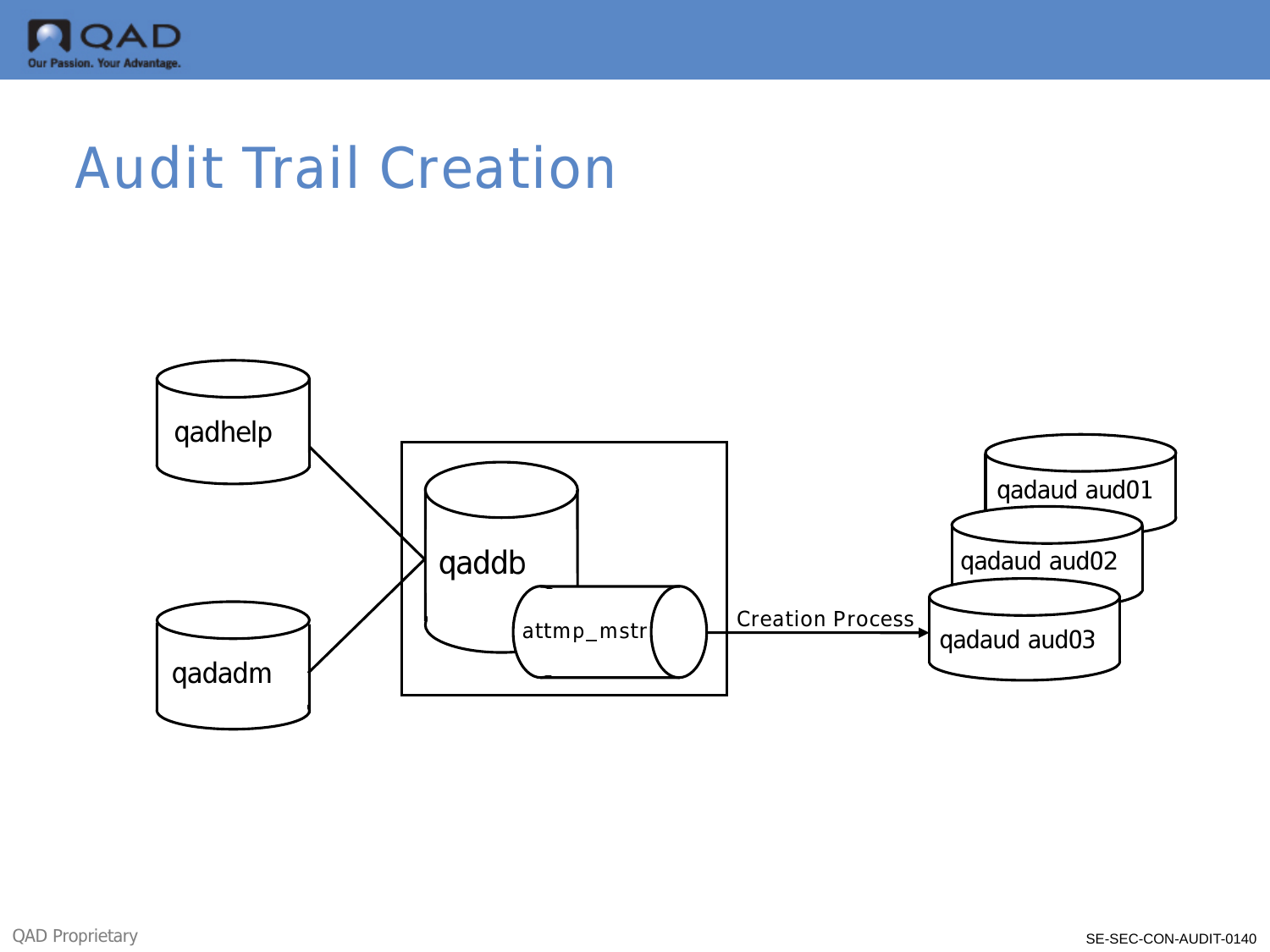

Audit Trail Creation

qadhelp

qadaud aud01

qaddb

qadaud aud02

Creation Process

attmp_mstr
qadaud aud03

qadadm

SE-SEC-CON-AUDIT-0140